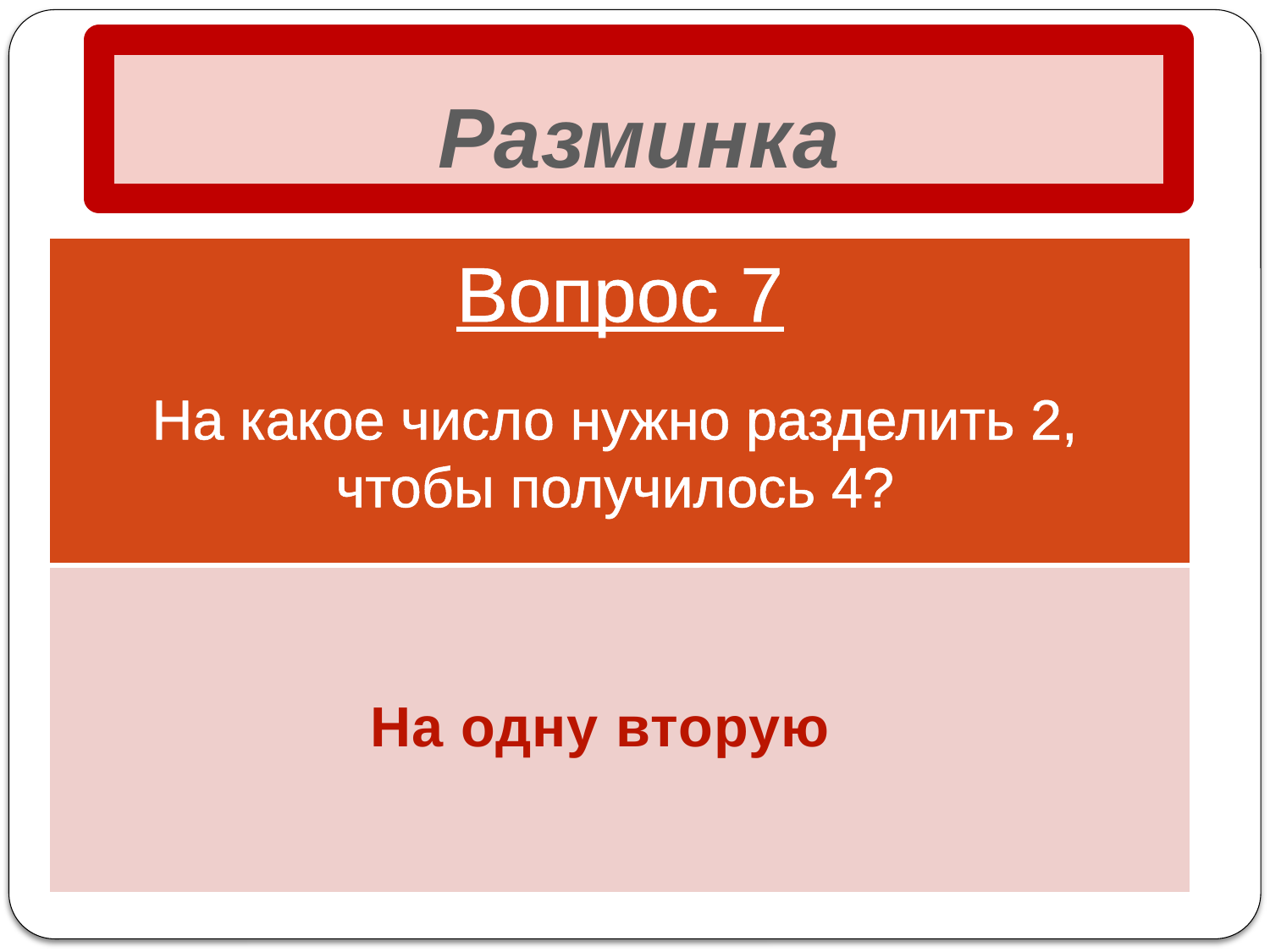

# Разминка
Вопрос 7
|  |
| --- |
|  |
На какое число нужно разделить 2, чтобы получилось 4?
На одну вторую